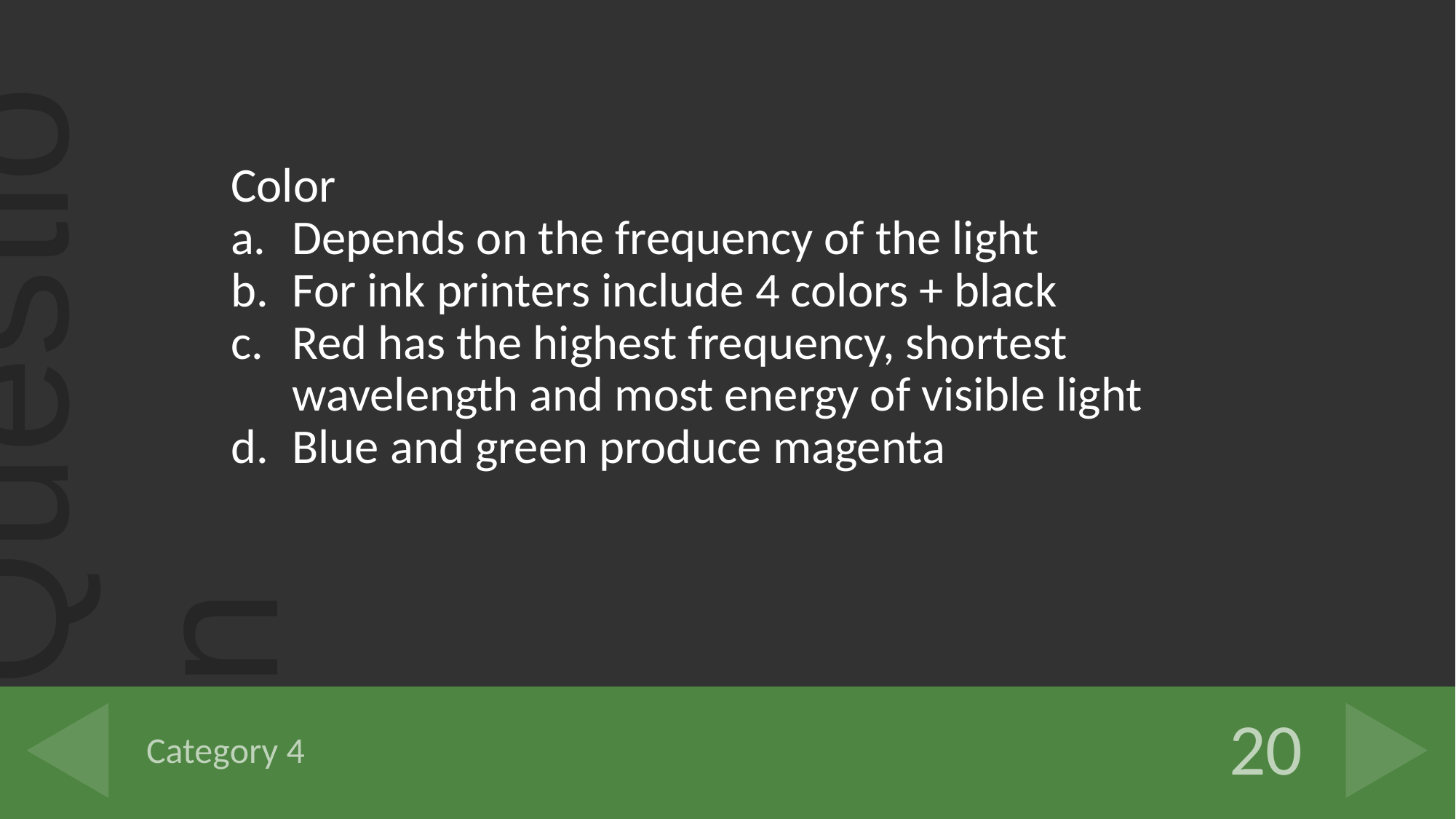

Color
Depends on the frequency of the light
For ink printers include 4 colors + black
Red has the highest frequency, shortest wavelength and most energy of visible light
Blue and green produce magenta

# Category 4
20